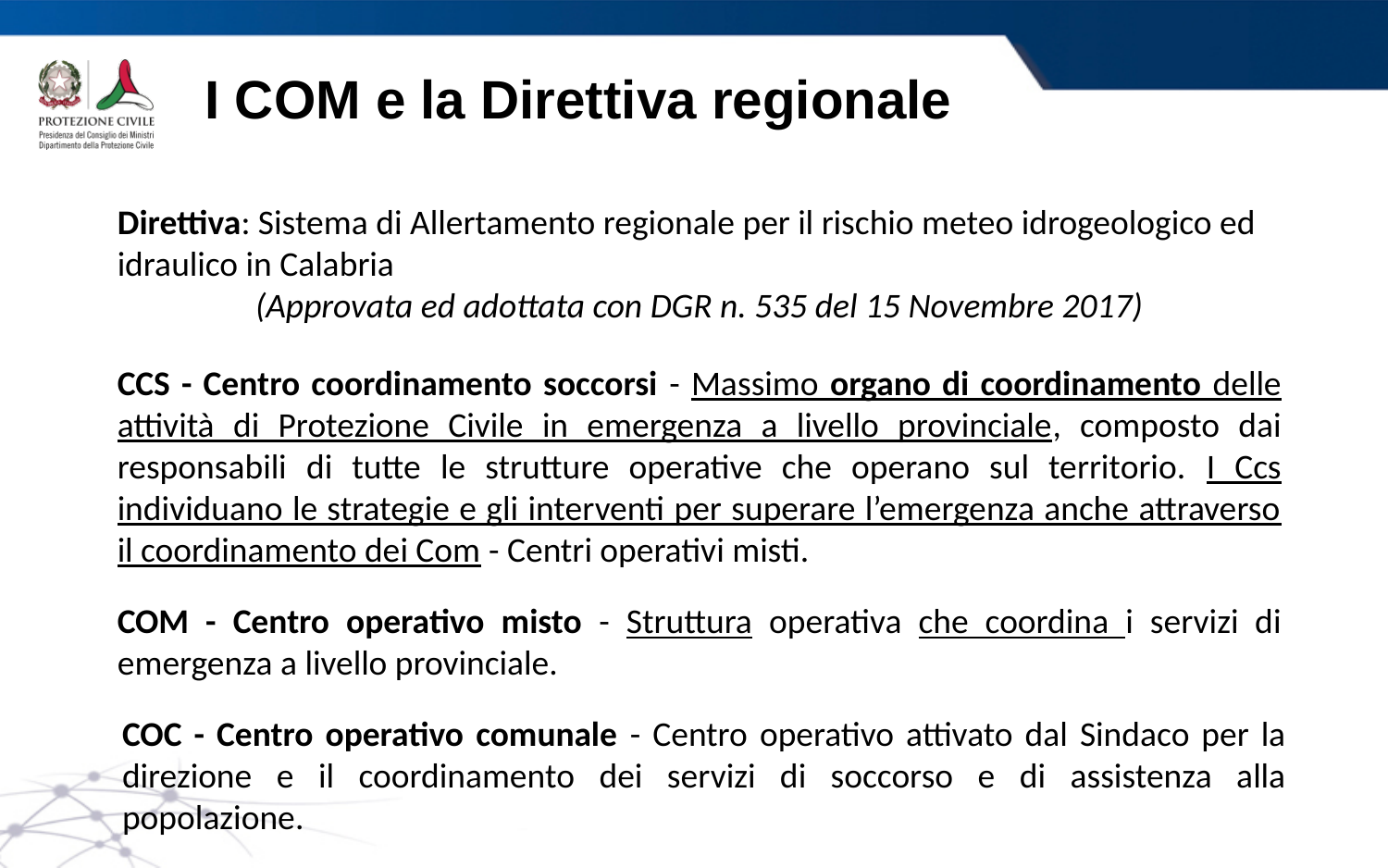

# I COM e la Direttiva regionale
Direttiva: Sistema di Allertamento regionale per il rischio meteo idrogeologico ed idraulico in Calabria
(Approvata ed adottata con DGR n. 535 del 15 Novembre 2017)
CCS - Centro coordinamento soccorsi - Massimo organo di coordinamento delle attività di Protezione Civile in emergenza a livello provinciale, composto dai responsabili di tutte le strutture operative che operano sul territorio. I Ccs individuano le strategie e gli interventi per superare l’emergenza anche attraverso il coordinamento dei Com - Centri operativi misti.
COM - Centro operativo misto - Struttura operativa che coordina i servizi di emergenza a livello provinciale.
COC - Centro operativo comunale - Centro operativo attivato dal Sindaco per la direzione e il coordinamento dei servizi di soccorso e di assistenza alla popolazione.